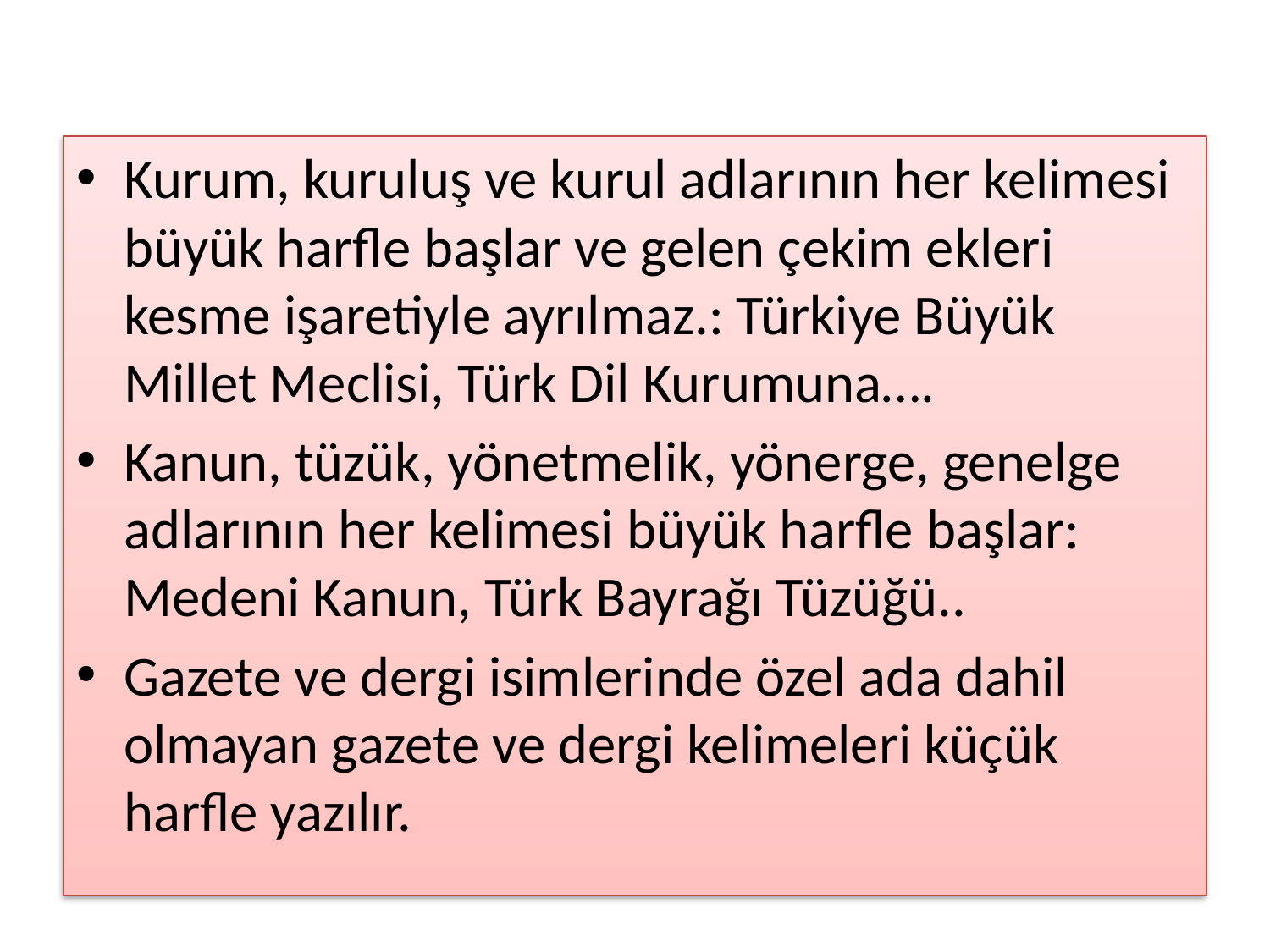

#
Kurum, kuruluş ve kurul adlarının her kelimesi büyük harfle başlar ve gelen çekim ekleri kesme işaretiyle ayrılmaz.: Türkiye Büyük Millet Meclisi, Türk Dil Kurumuna….
Kanun, tüzük, yönetmelik, yönerge, genelge adlarının her kelimesi büyük harfle başlar: Medeni Kanun, Türk Bayrağı Tüzüğü..
Gazete ve dergi isimlerinde özel ada dahil olmayan gazete ve dergi kelimeleri küçük harfle yazılır.